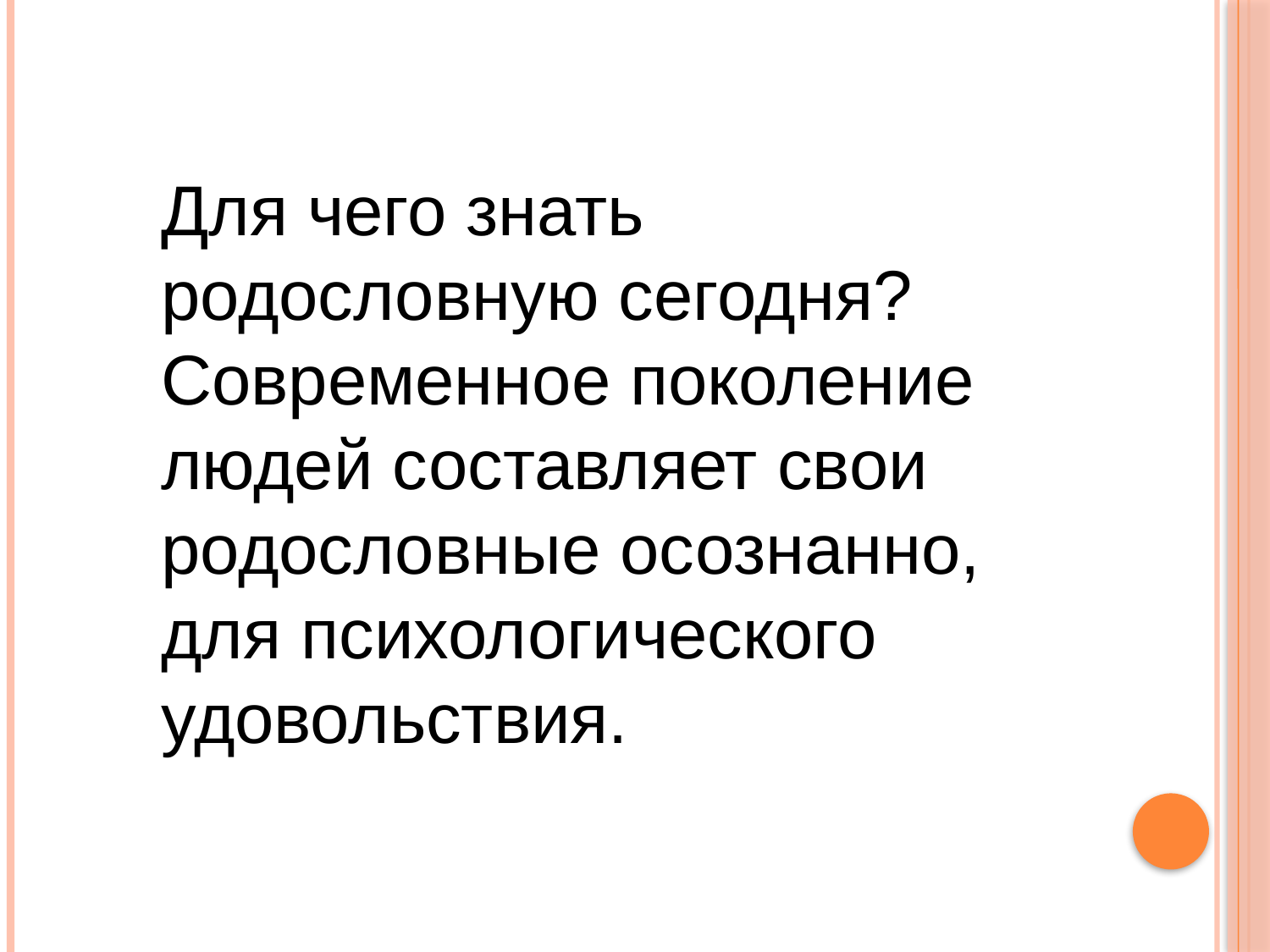

Для чего знать родословную сегодня?
Современное поколение людей составляет свои родословные осознанно, для психологического удовольствия.